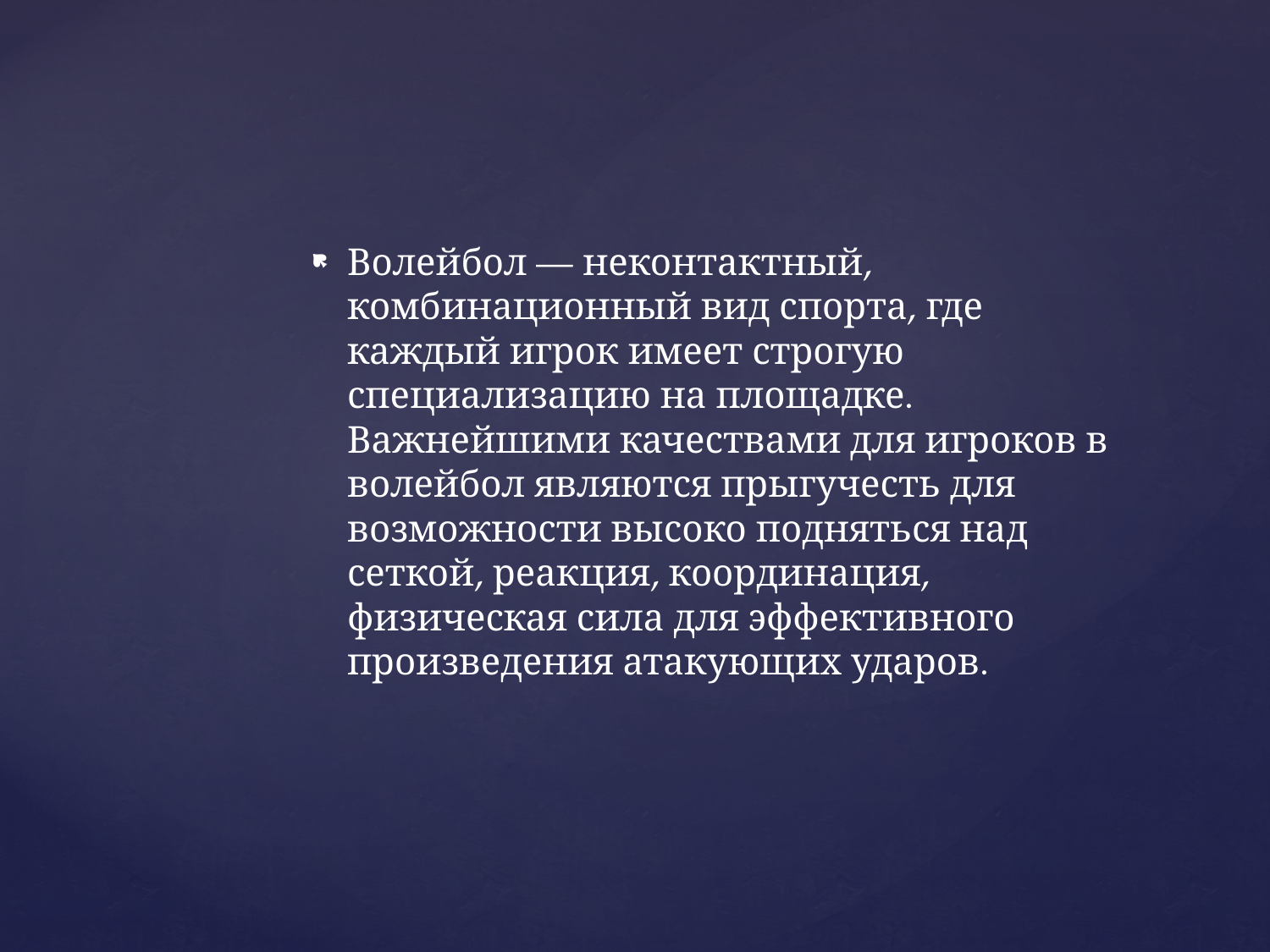

Волейбол — неконтактный, комбинационный вид спорта, где каждый игрок имеет строгую специализацию на площадке. Важнейшими качествами для игроков в волейбол являются прыгучесть для возможности высоко подняться над сеткой, реакция, координация, физическая сила для эффективного произведения атакующих ударов.